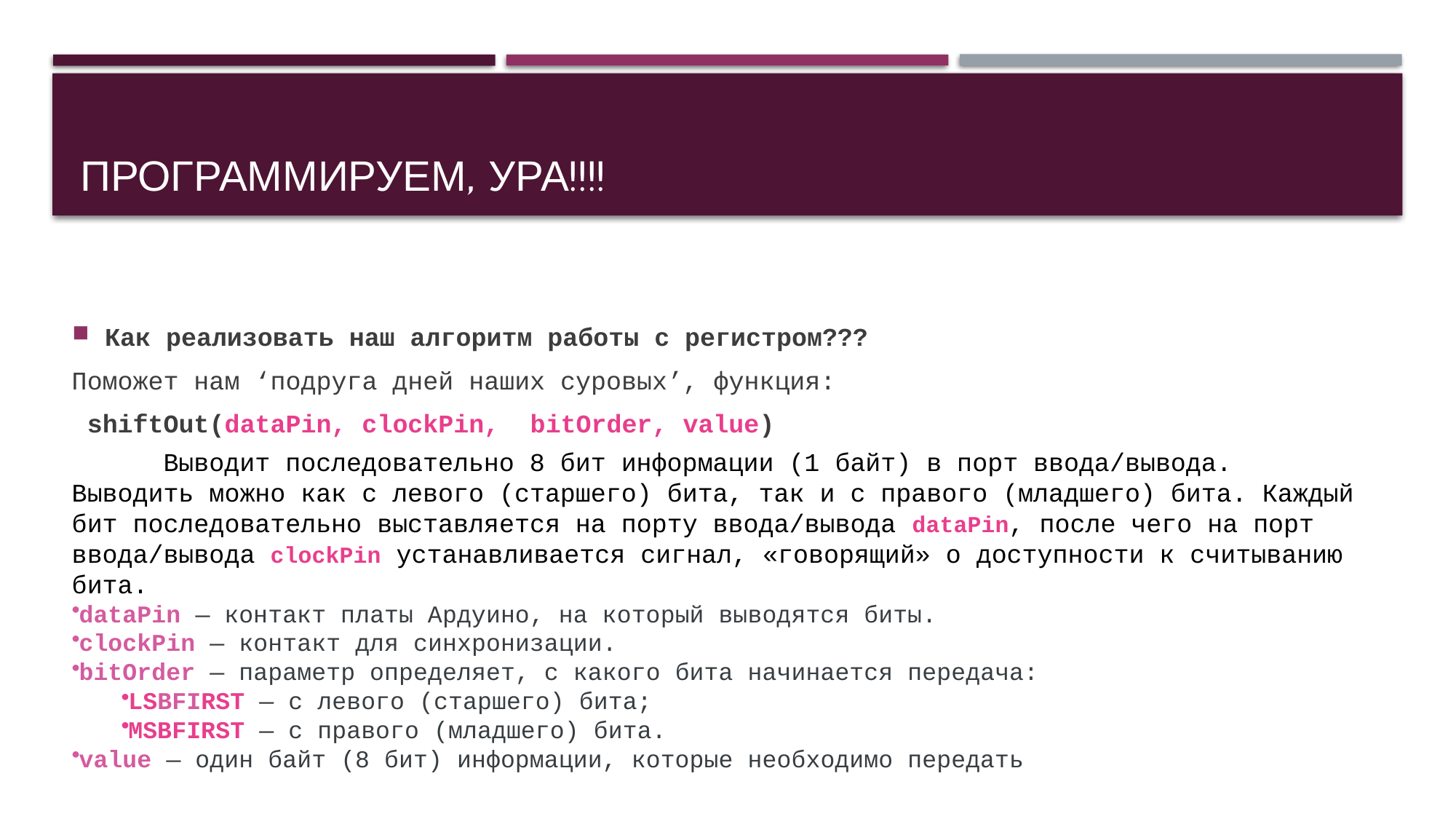

# Программируем, ура!!!!
Как реализовать наш алгоритм работы с регистром???
Поможет нам ‘подруга дней наших суровых’, функция:
 shiftOut(dataPin, clockPin,  bitOrder, value)
	Выводит последовательно 8 бит информации (1 байт) в порт ввода/вывода. Выводить можно как с левого (старшего) бита, так и с правого (младшего) бита. Каждый бит последовательно выставляется на порту ввода/вывода dataPin, после чего на порт ввода/вывода clockPin устанавливается сигнал, «говорящий» о доступности к считыванию бита.
dataPin — контакт платы Ардуино, на который выводятся биты.
clockPin — контакт для синхронизации.
bitOrder — параметр определяет, с какого бита начинается передача:
LSBFIRST — с левого (старшего) бита;
MSBFIRST — с правого (младшего) бита.
value — один байт (8 бит) информации, которые необходимо передать